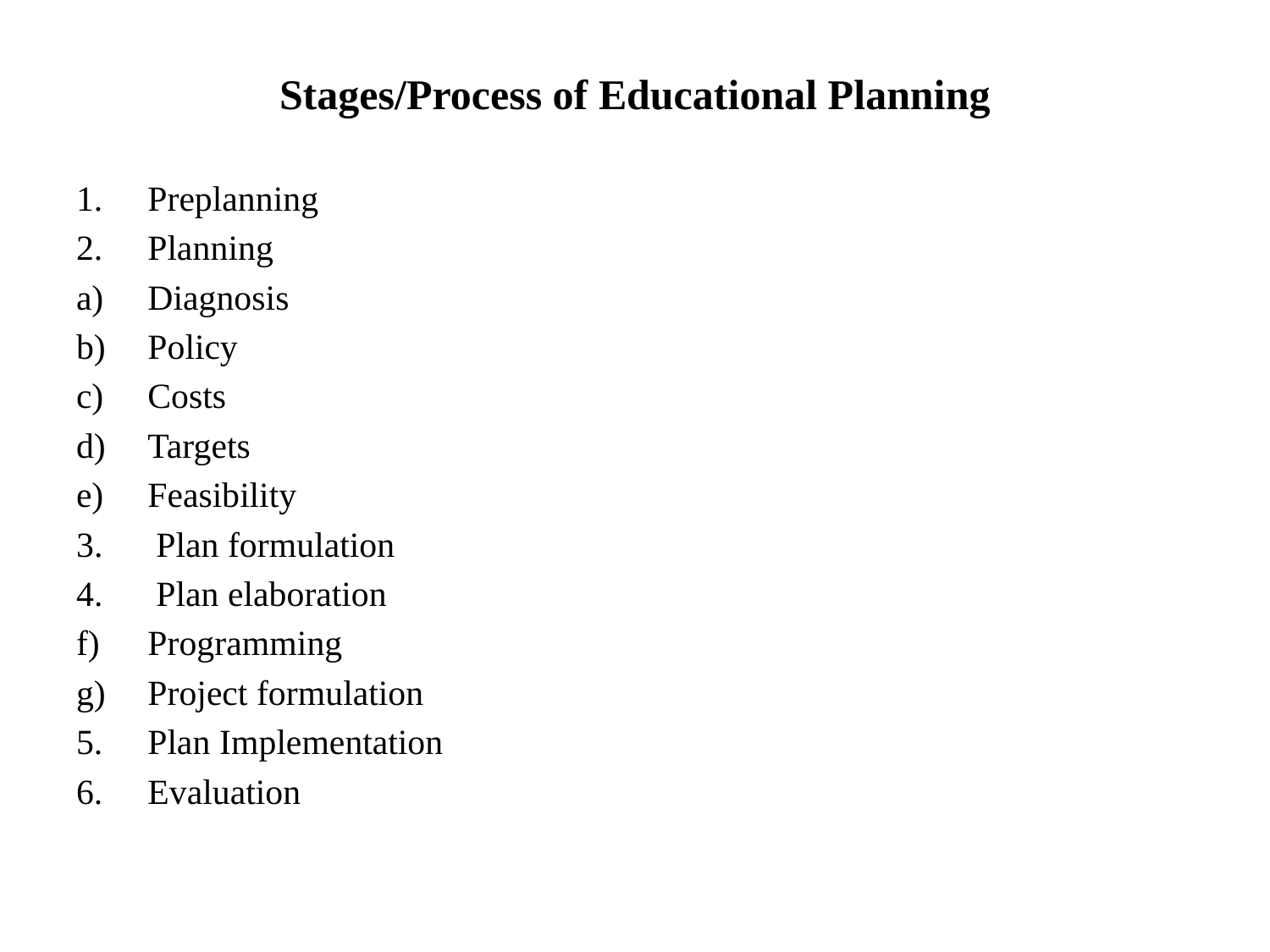

# Stages/Process of Educational Planning
Preplanning
Planning
Diagnosis
Policy
Costs
Targets
Feasibility
3.      Plan formulation
4.      Plan elaboration
Programming
Project formulation
Plan Implementation
Evaluation